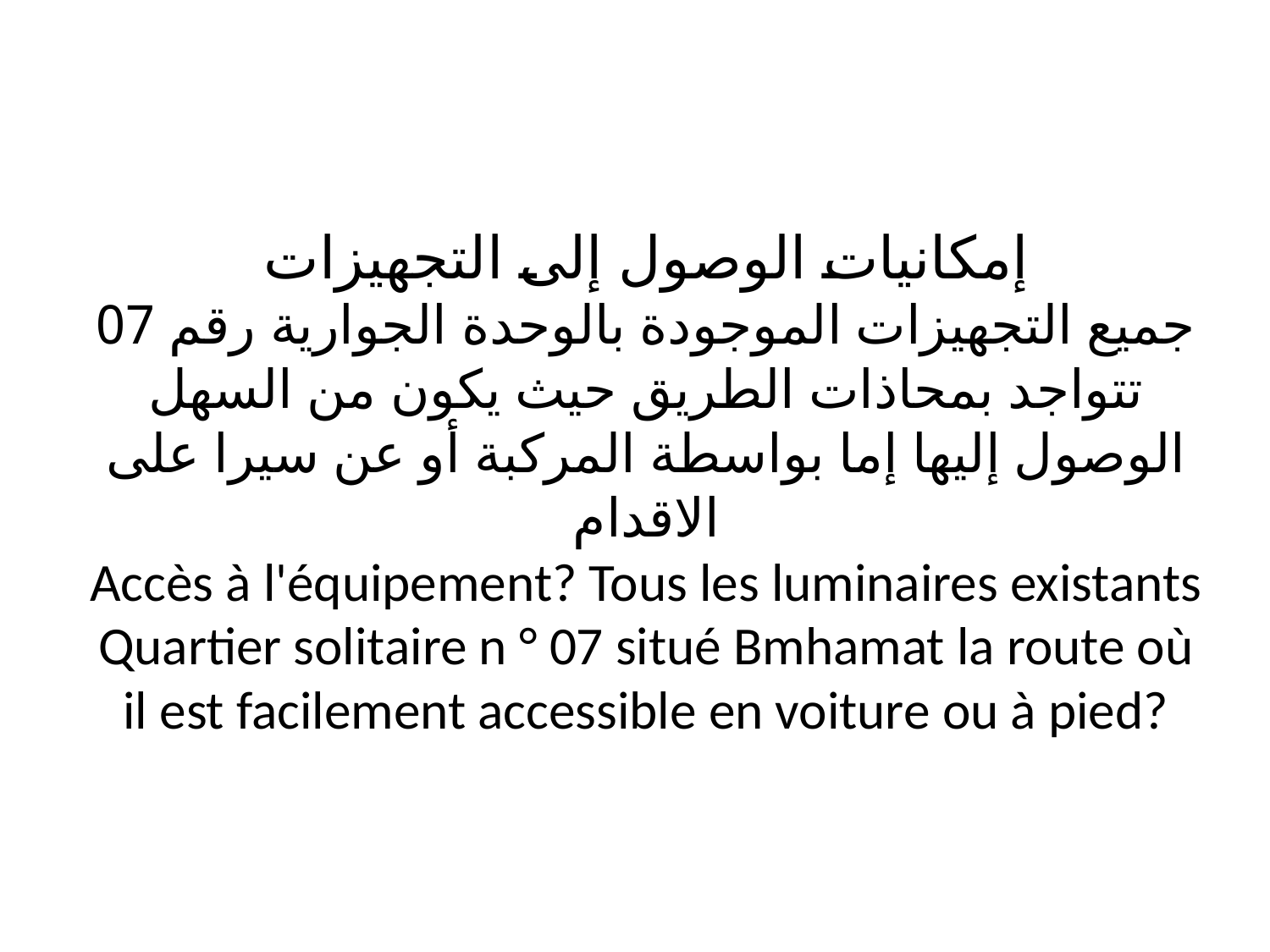

# إمكانيات الوصول إلى التجهيزات جميع التجهيزات الموجودة بالوحدة الجوارية رقم 07 تتواجد بمحاذات الطريق حيث يكون من السهل الوصول إليها إما بواسطة المركبة أو عن سيرا على الاقدام Accès à l'équipement? Tous les luminaires existants Quartier solitaire n ° 07 situé Bmhamat la route où il est facilement accessible en voiture ou à pied?